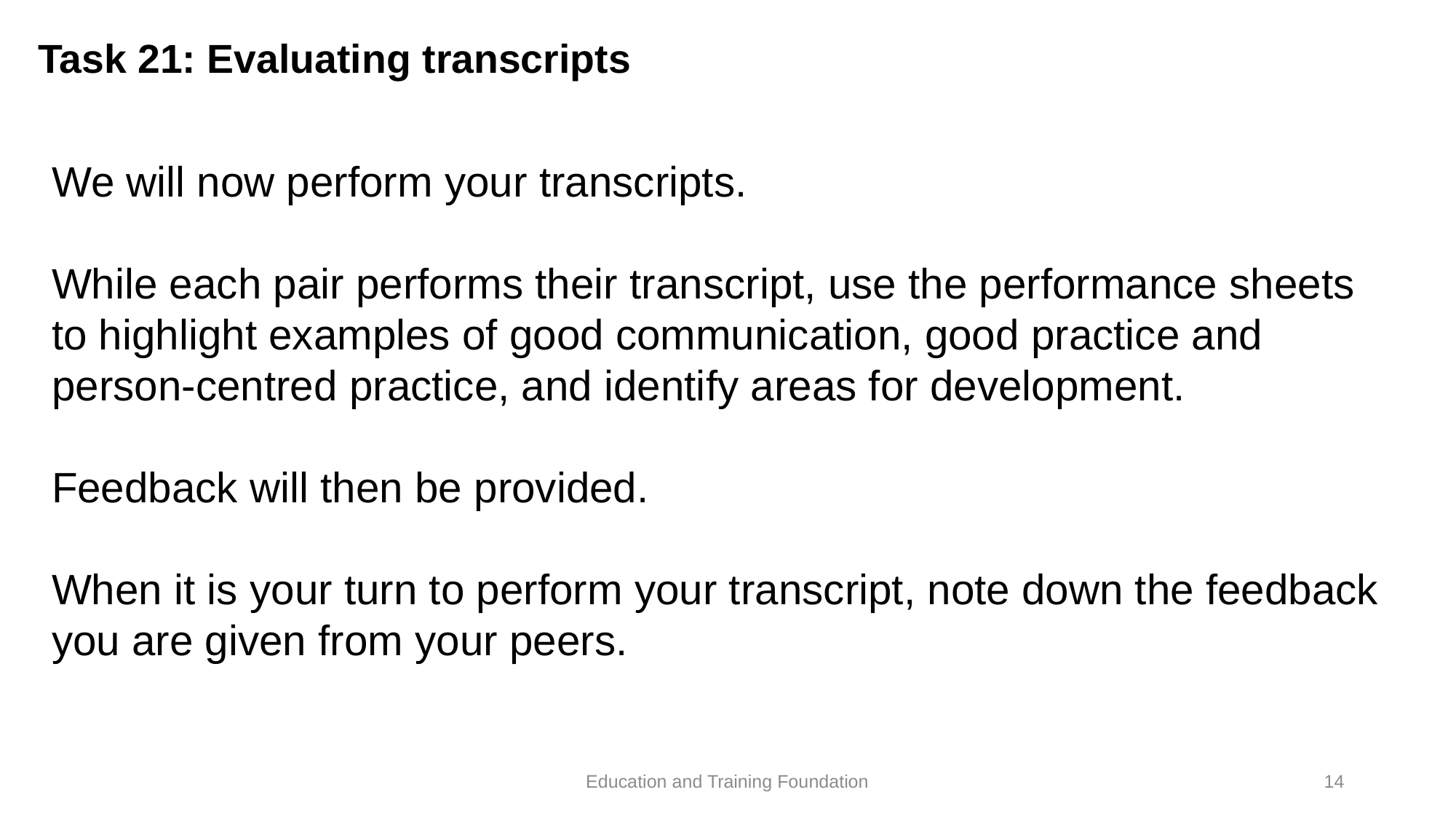

# Task 21: Evaluating transcripts
We will now perform your transcripts.

While each pair performs their transcript, use the performance sheets to highlight examples of good communication, good practice and person-centred practice, and identify areas for development.

Feedback will then be provided.

When it is your turn to perform your transcript, note down the feedback you are given from your peers.

Education and Training Foundation
14